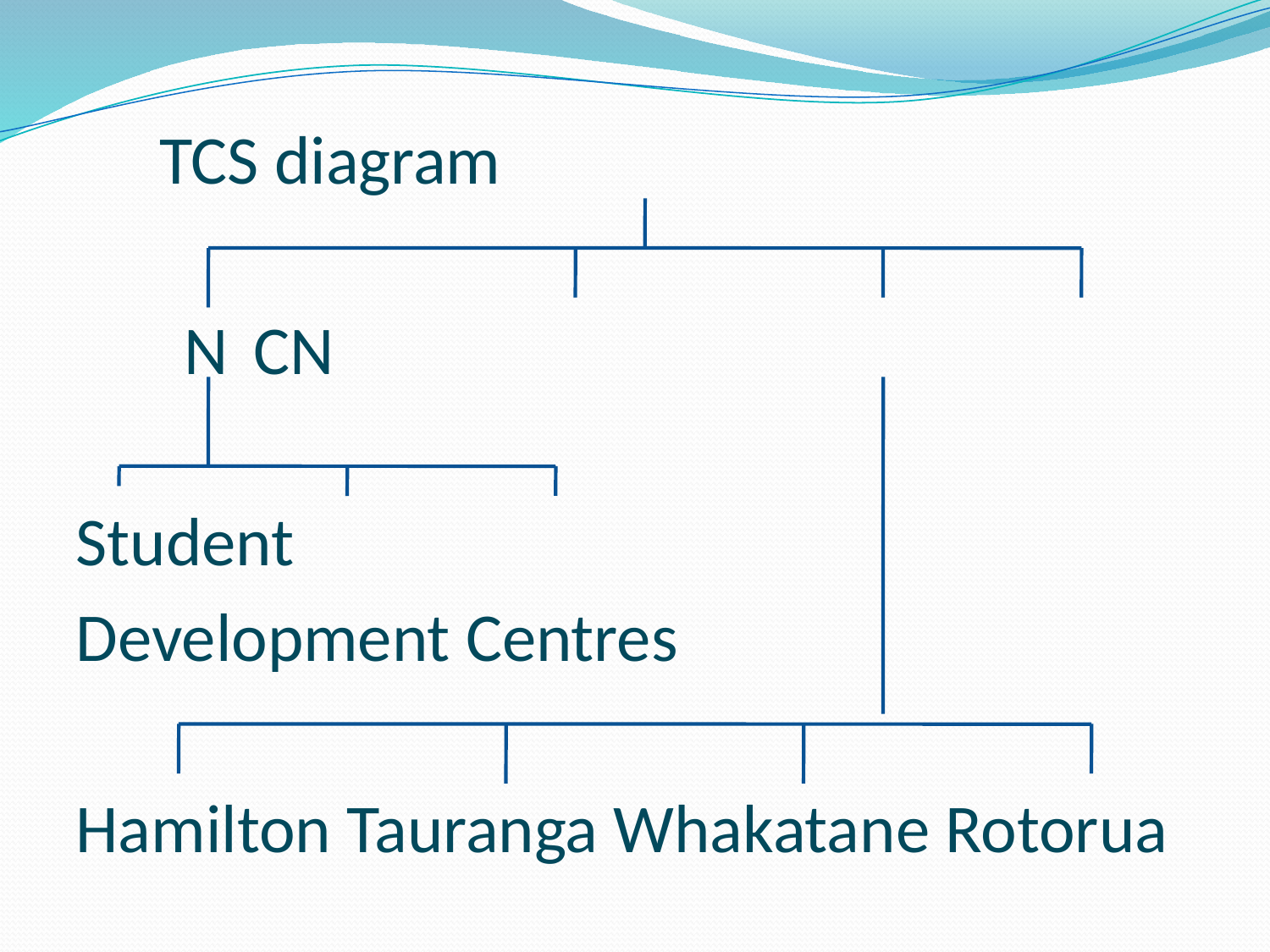

TCS diagram

       N					 CN

Student
Development Centres

Hamilton Tauranga Whakatane Rotorua